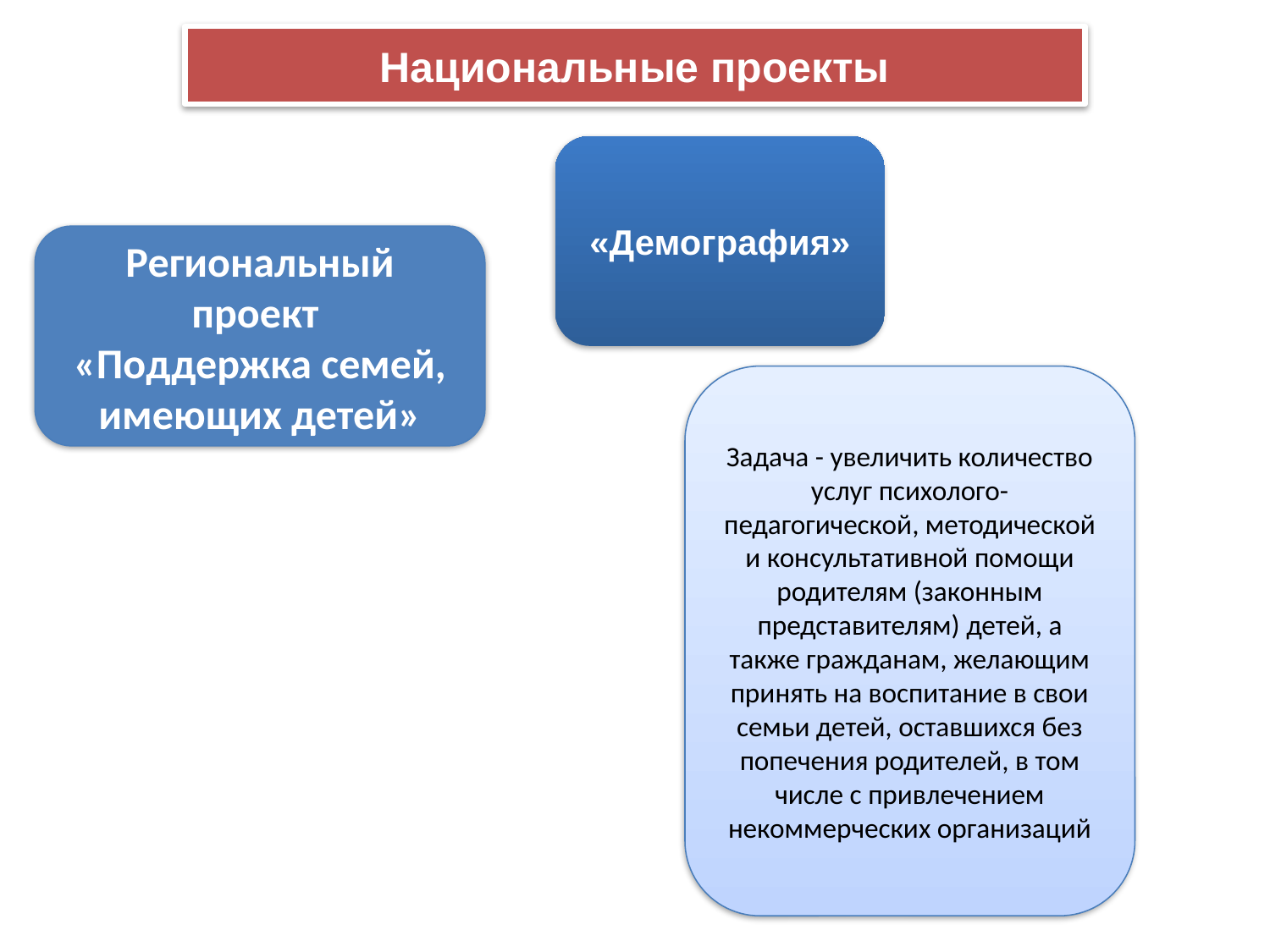

Национальные проекты
«Демография»
Региональный проект
«Поддержка семей, имеющих детей»
Задача - увеличить количество услуг психолого-педагогической, методической и консультативной помощи родителям (законным представителям) детей, а также гражданам, желающим принять на воспитание в свои семьи детей, оставшихся без попечения родителей, в том числе с привлечением некоммерческих организаций